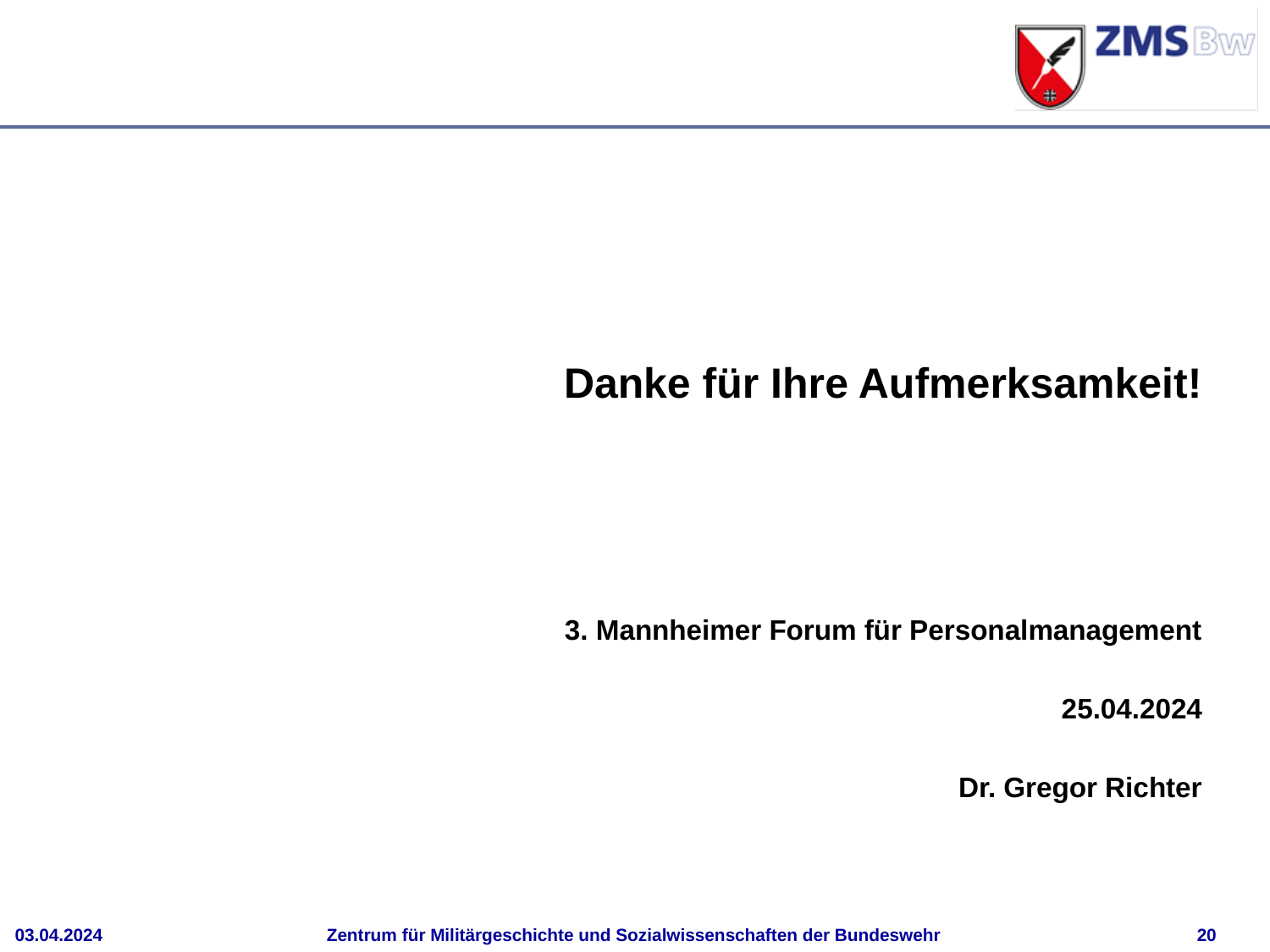

# Danke für Ihre Aufmerksamkeit!

3. Mannheimer Forum für Personalmanagement

25.04.2024

Dr. Gregor Richter